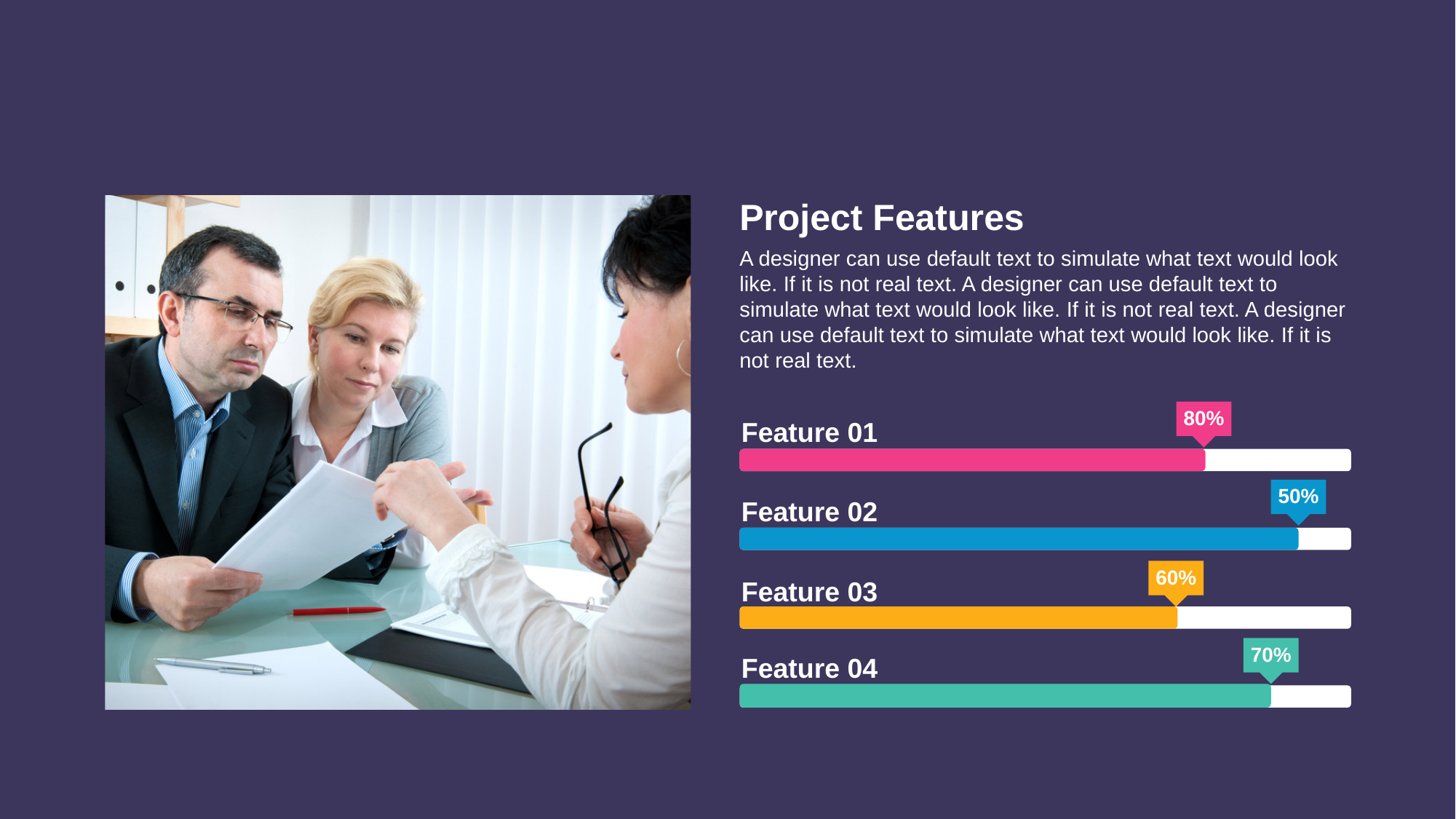

Project Features

A designer can use default text to simulate what text would look like. If it is not real text. A designer can use default text to simulate what text would look like. If it is not real text. A designer can use default text to simulate what text would look like. If it is not real text.

80%
Feature 01

50%
Feature 02

60%
Feature 03

70%
Feature 04